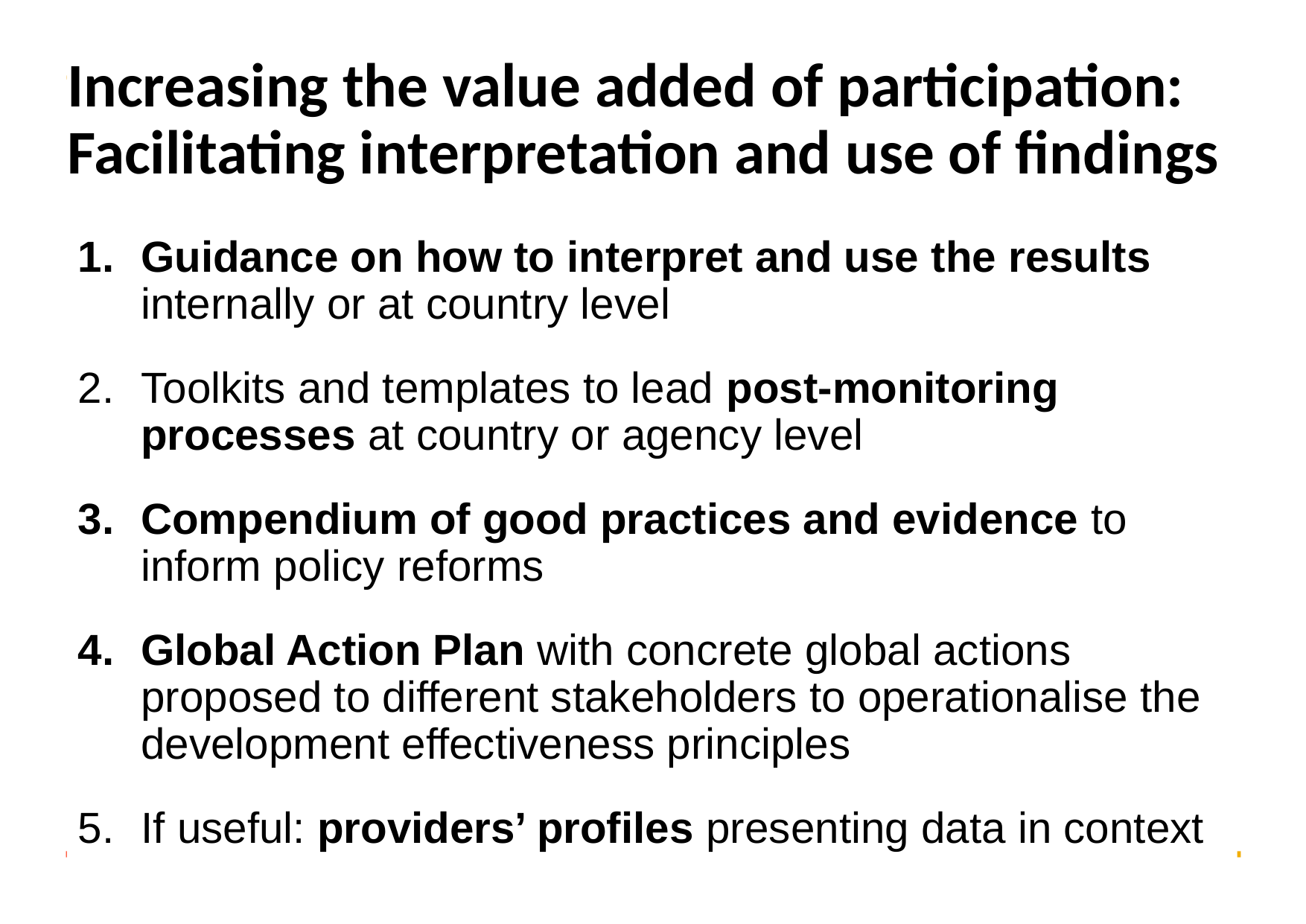

# Increasing the value added of participation: Facilitating interpretation and use of findings
Guidance on how to interpret and use the results internally or at country level
Toolkits and templates to lead post-monitoring processes at country or agency level
Compendium of good practices and evidence to inform policy reforms
Global Action Plan with concrete global actions proposed to different stakeholders to operationalise the development effectiveness principles
If useful: providers’ profiles presenting data in context